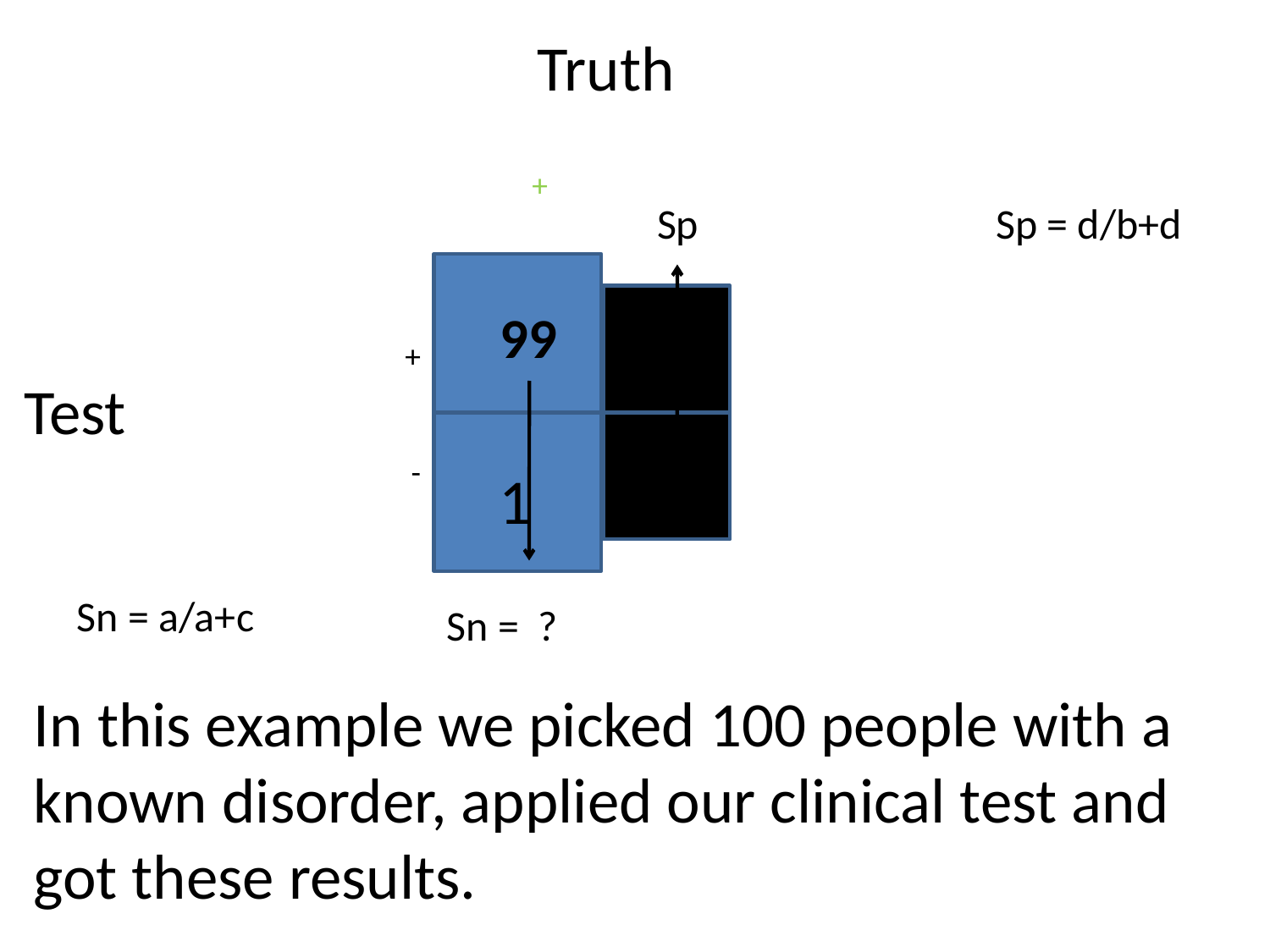

Truth
+
Sp
Sp = d/b+d

99
+
b
Test

-
d
1
Sn = a/a+c
Sn =  ?

In this example we picked 100 people with a known disorder, applied our clinical test and got these results.